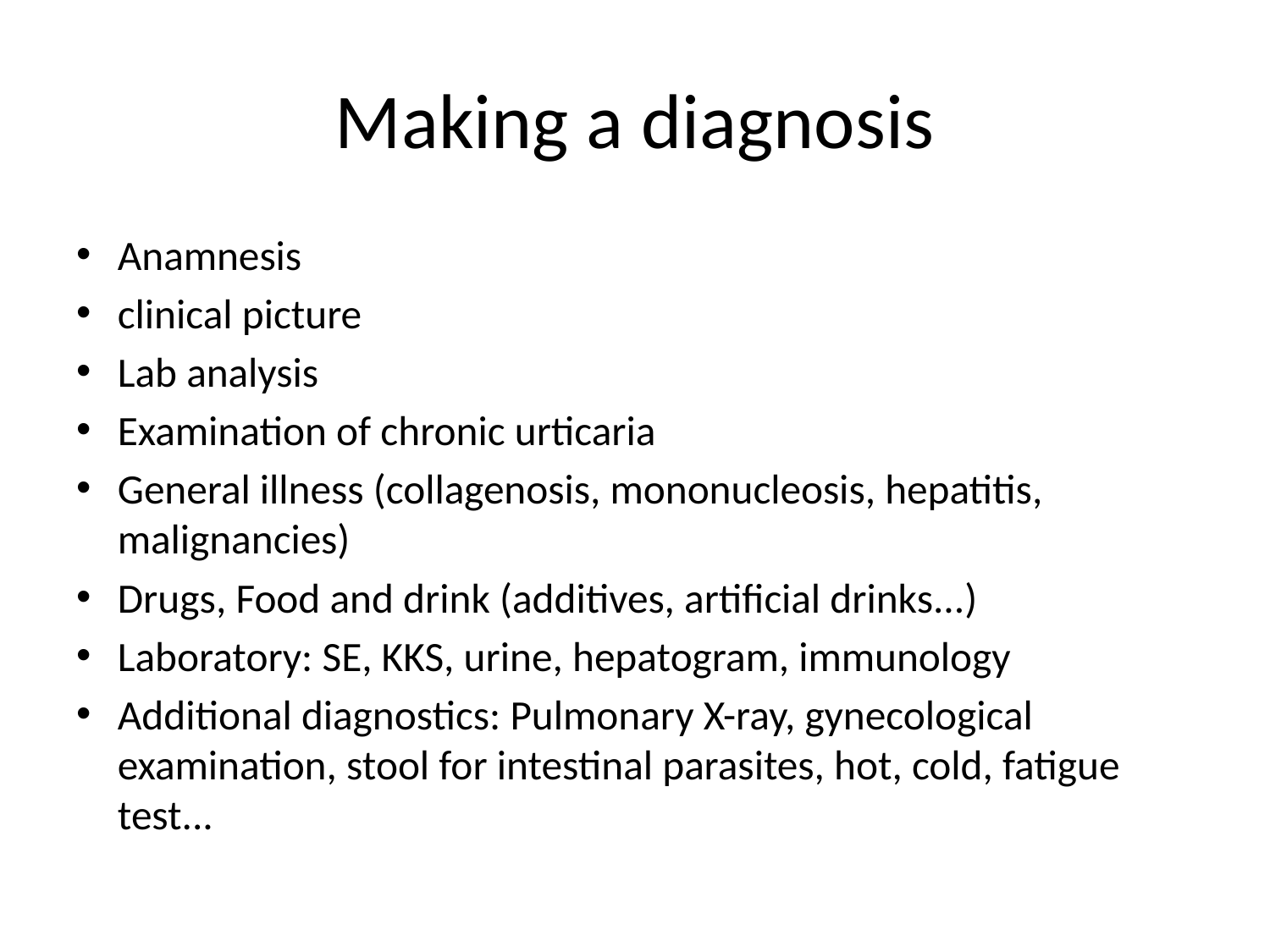

# Making a diagnosis
Anamnesis
clinical picture
Lab analysis
Examination of chronic urticaria
General illness (collagenosis, mononucleosis, hepatitis, malignancies)
Drugs, Food and drink (additives, artificial drinks...)
Laboratory: SE, KKS, urine, hepatogram, immunology
Additional diagnostics: Pulmonary X-ray, gynecological examination, stool for intestinal parasites, hot, cold, fatigue test...